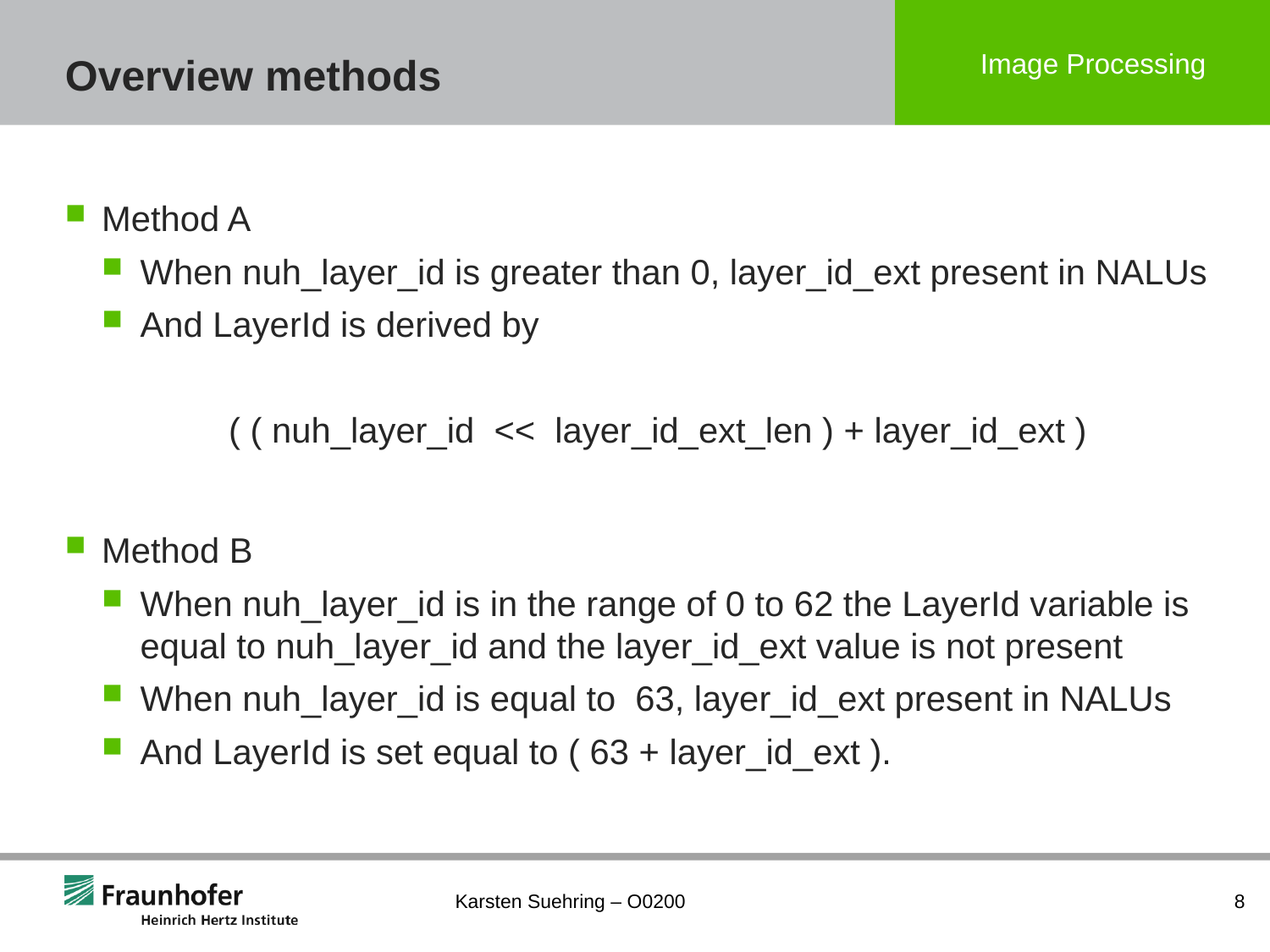

# Overview methods
Method A
When nuh_layer_id is greater than 0, layer_id_ext present in NALUs
And LayerId is derived by

	( ( nuh_layer_id  <<  layer_id_ext_len ) + layer_id_ext )

Method B
When nuh_layer_id is in the range of 0 to 62 the LayerId variable is equal to nuh_layer_id and the layer_id_ext value is not present
When nuh_layer_id is equal to  63, layer_id_ext present in NALUs
And LayerId is set equal to ( 63 + layer_id_ext ).

Karsten Suehring – O0200
8